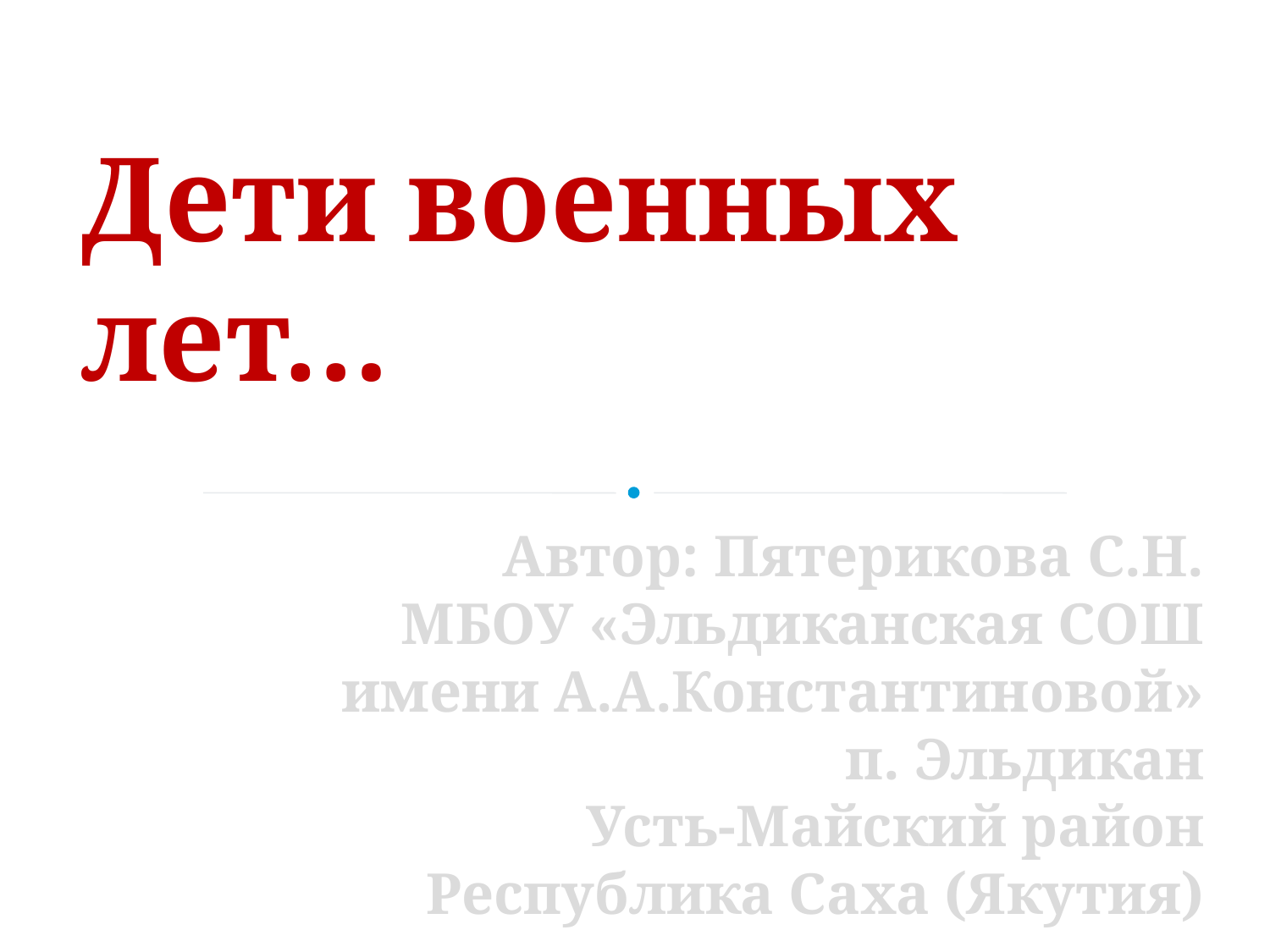

Дети военных лет…
Автор: Пятерикова С.Н.
МБОУ «Эльдиканская СОШ
имени А.А.Константиновой»
п. Эльдикан
Усть-Майский район
Республика Саха (Якутия)